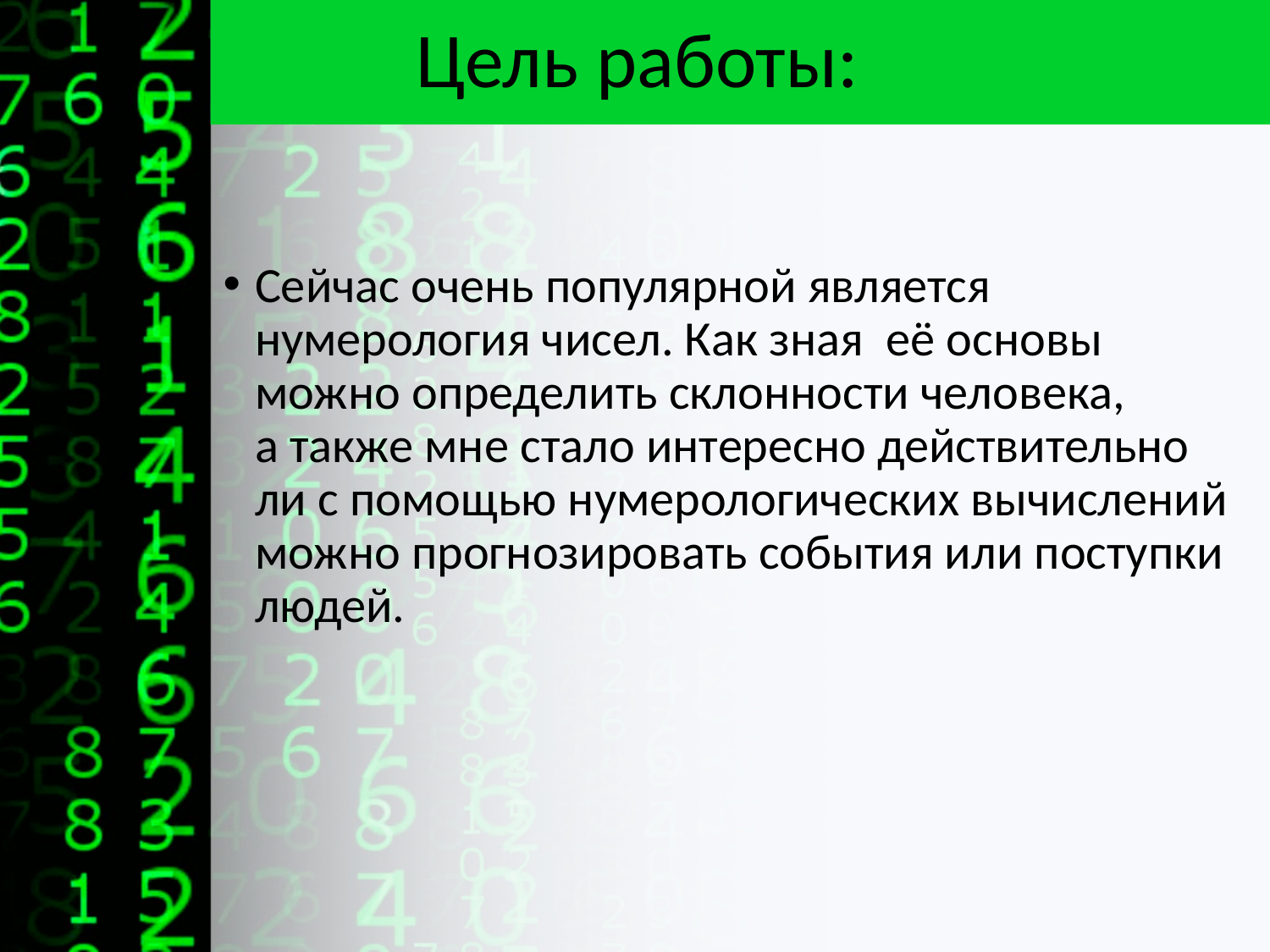

# Цель работы:
Сейчас очень популярной является нумерология чисел. Как зная  её основы можно определить склонности человека,         а также мне стало интересно действительно ли с помощью нумерологических вычислений можно прогнозировать события или поступки людей.